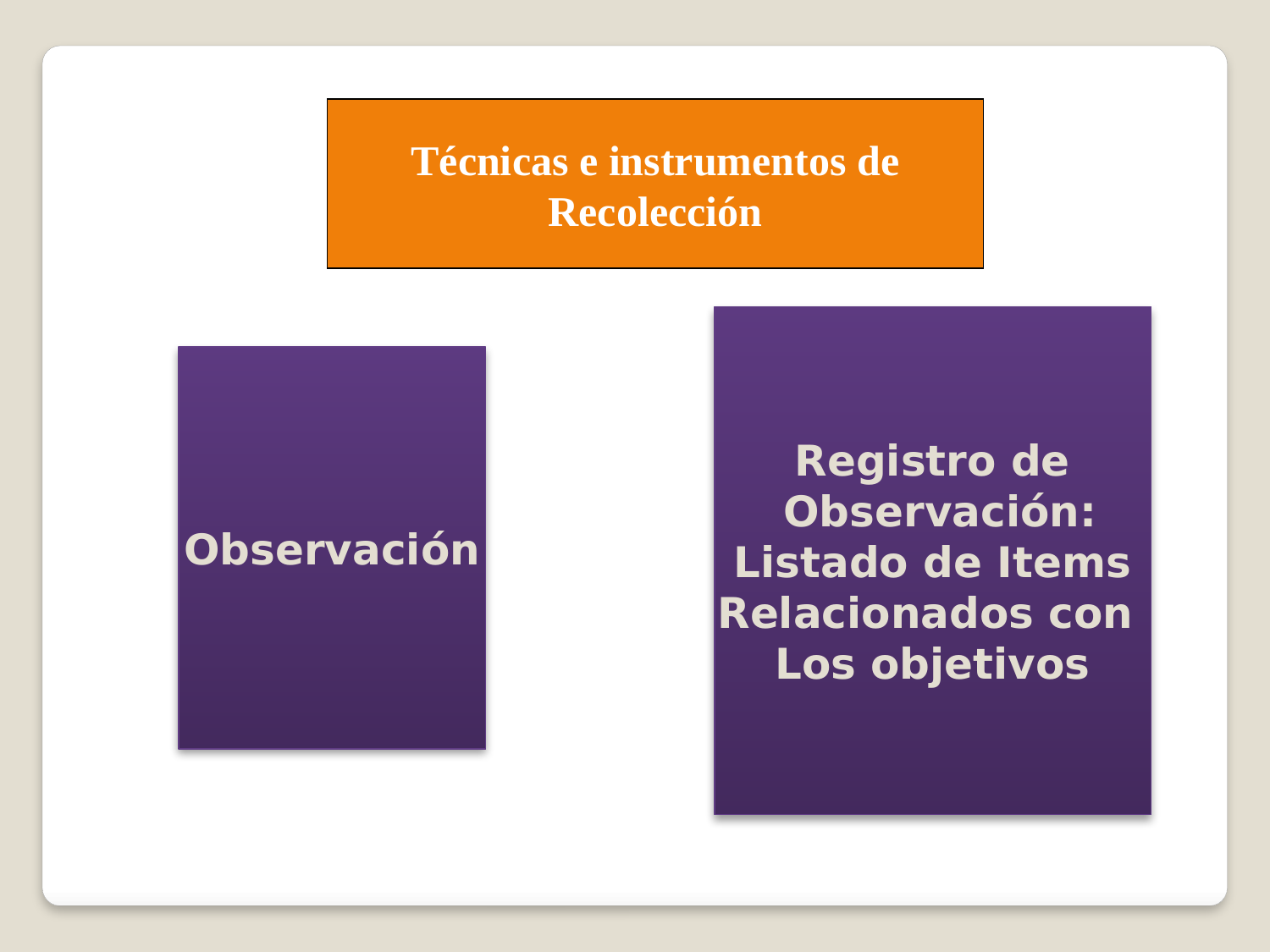

Técnicas e instrumentos de
Recolección
Registro de
 Observación:
Listado de Items
Relacionados con
Los objetivos
Observación